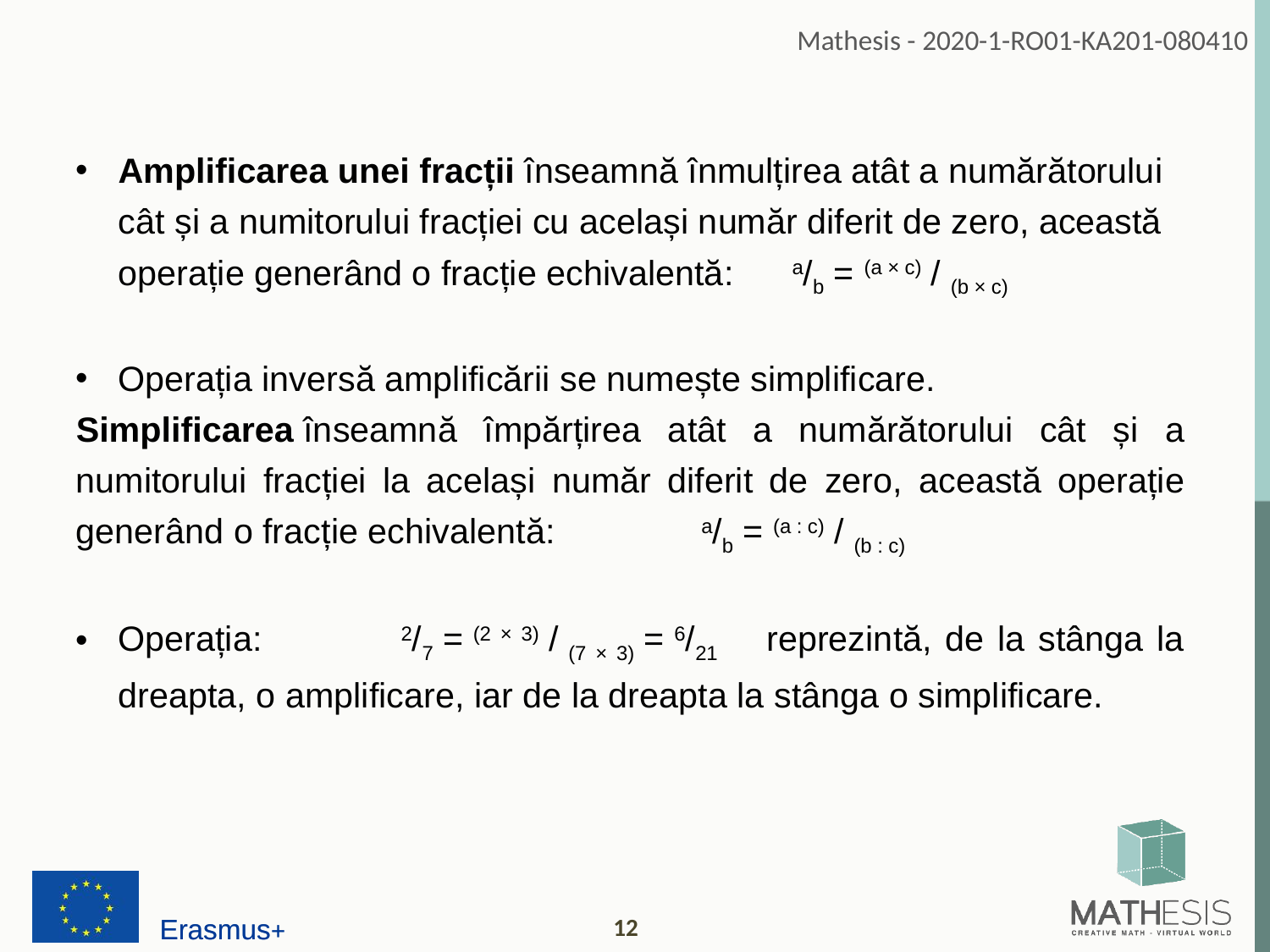

Amplificarea unei fracții înseamnă înmulțirea atât a numărătorului cât și a numitorului fracției cu același număr diferit de zero, această operație generând o fracție echivalentă:      a/b = (a × c) / (b × c)

Operația inversă amplificării se numește simplificare.
Simplificarea înseamnă împărțirea atât a numărătorului cât și a numitorului fracției la același număr diferit de zero, această operație generând o fracție echivalentă:               a/b = (a : c) / (b : c)

Operația:            2/7 = (2 × 3) / (7 × 3) = 6/21      reprezintă, de la stânga la dreapta, o amplificare, iar de la dreapta la stânga o simplificare.